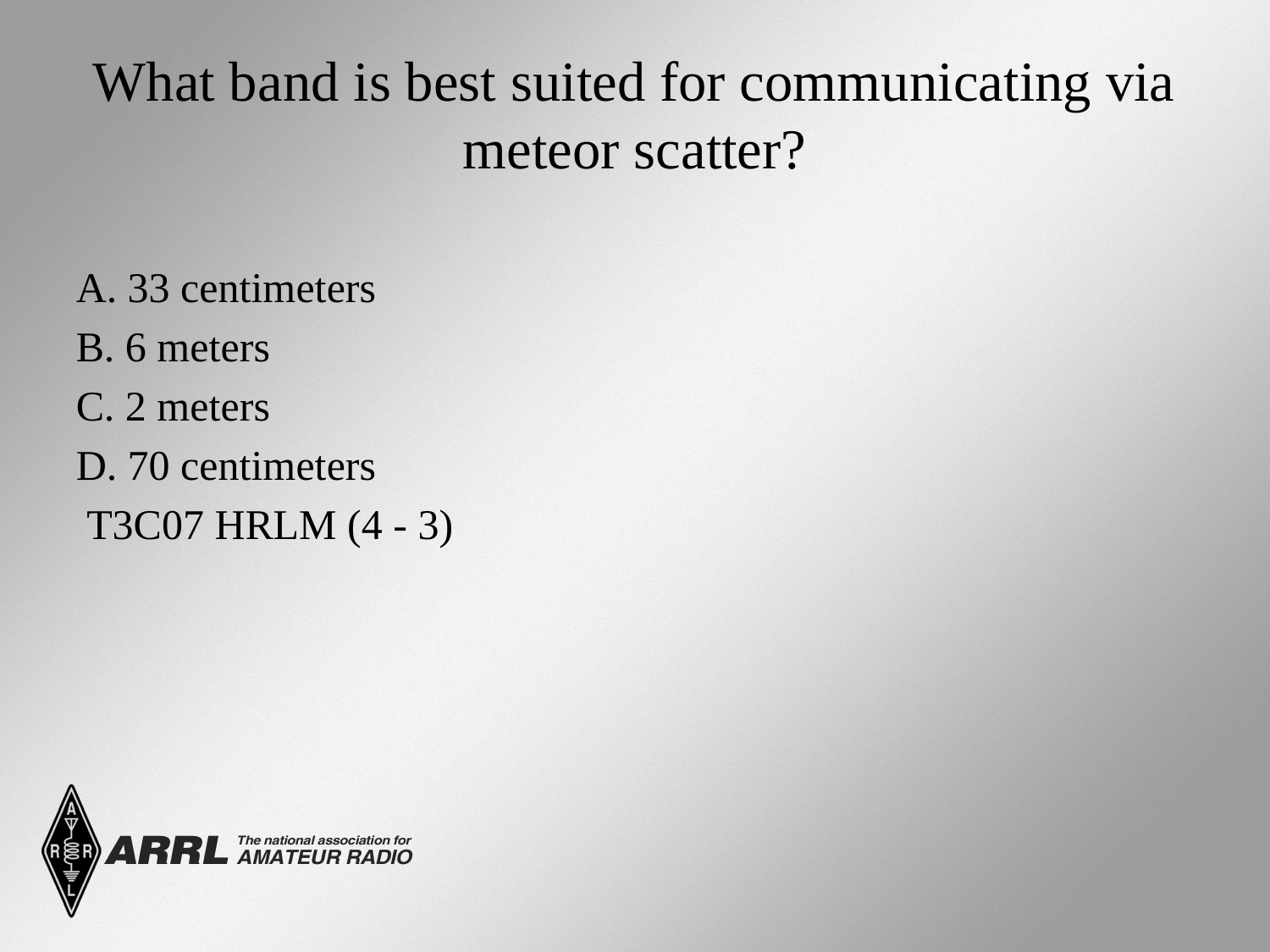

# What band is best suited for communicating via meteor scatter?
A. 33 centimeters
B. 6 meters
C. 2 meters
D. 70 centimeters
 T3C07 HRLM (4 - 3)